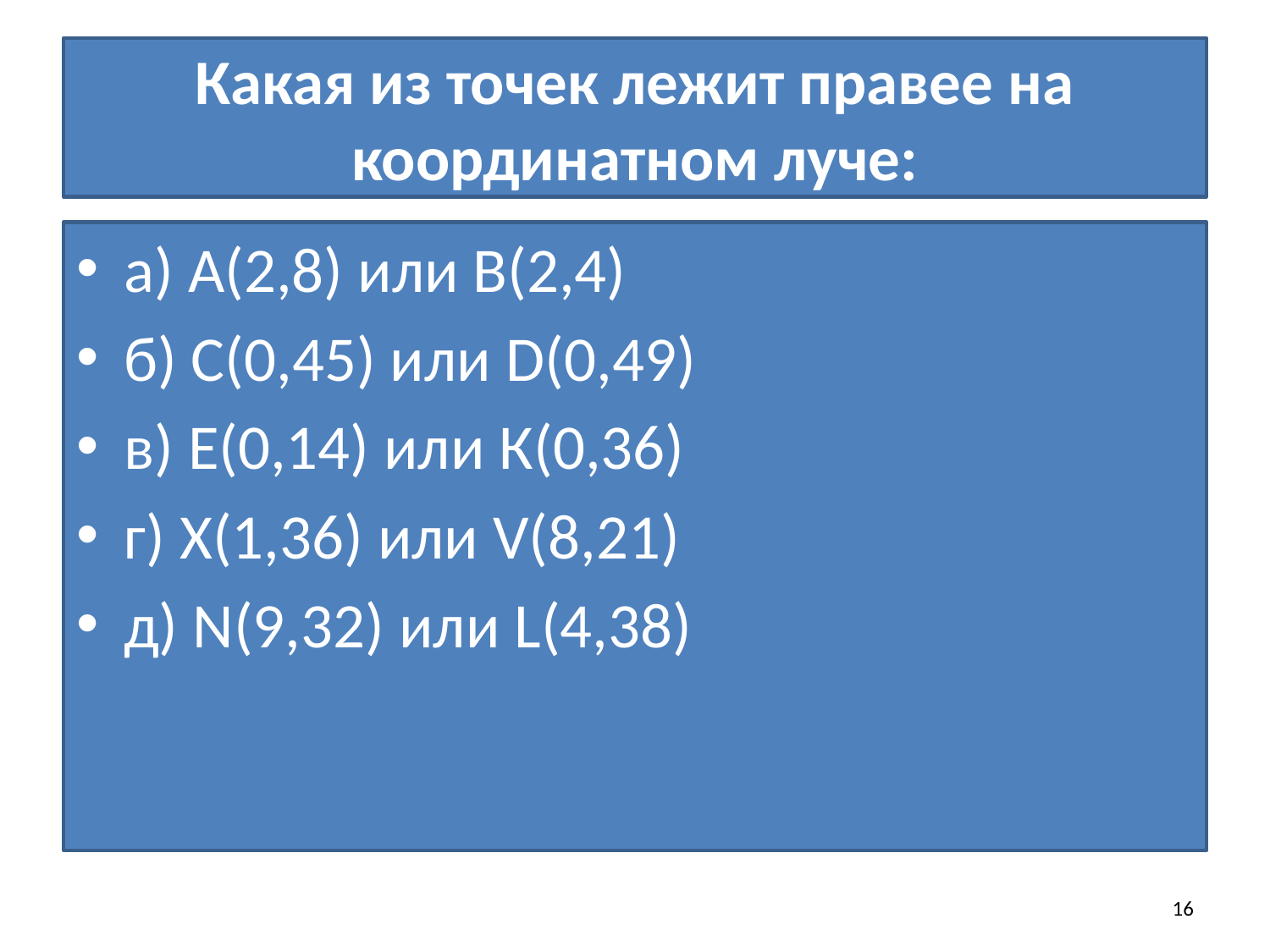

# Какая из точек лежит правее на координатном луче:
а) А(2,8) или В(2,4)
б) С(0,45) или D(0,49)
в) Е(0,14) или К(0,36)
г) X(1,36) или V(8,21)
д) N(9,32) или L(4,38)

16